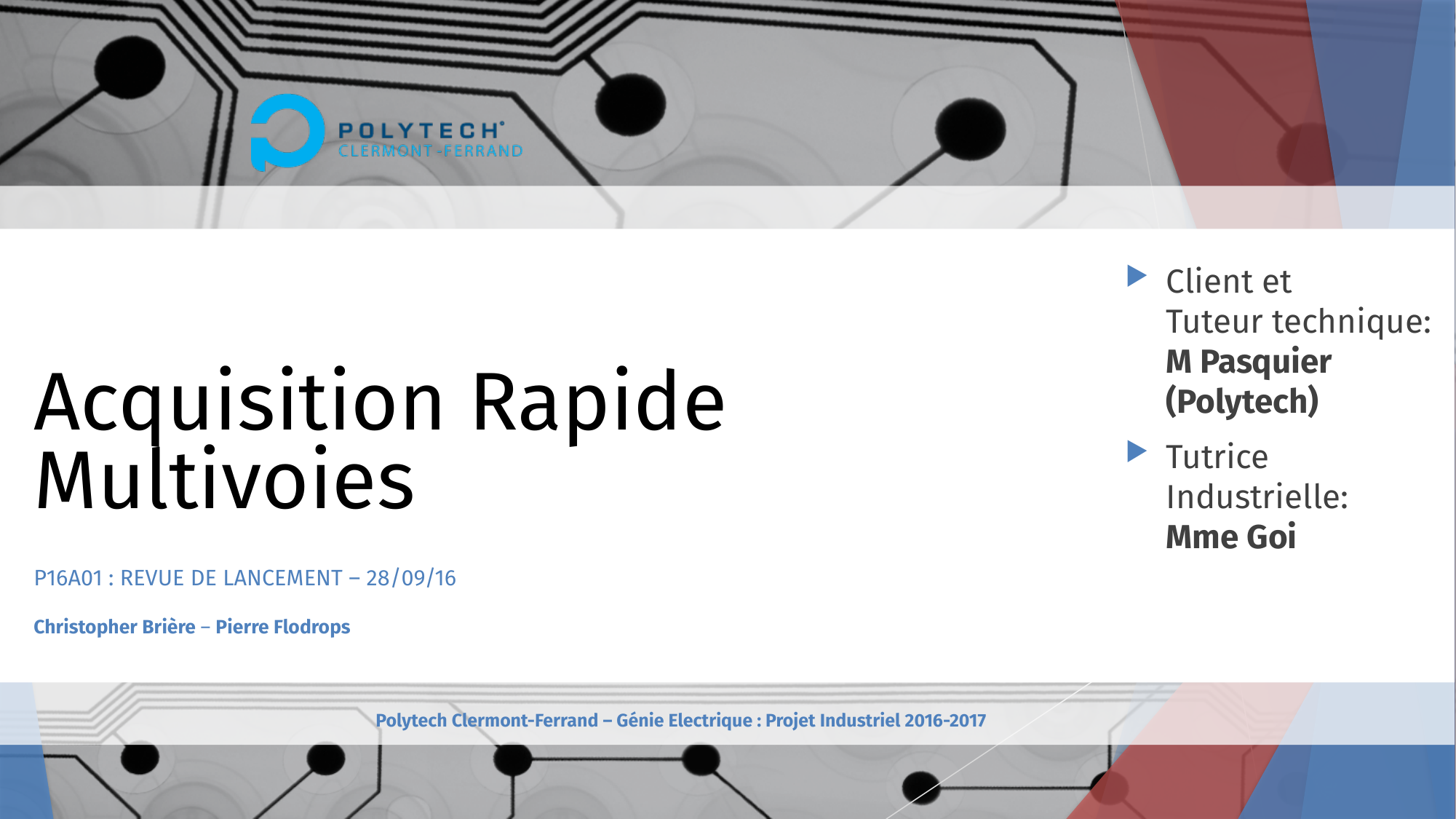

Client et
Tuteur technique:
M Pasquier
(Polytech)
Tutrice Industrielle:
Mme Goi
# Acquisition Rapide Multivoies
P16A01 : Revue De lancement – 28/09/16
Christopher Brière – Pierre Flodrops
Polytech Clermont-Ferrand – Génie Electrique : Projet Industriel 2016-2017